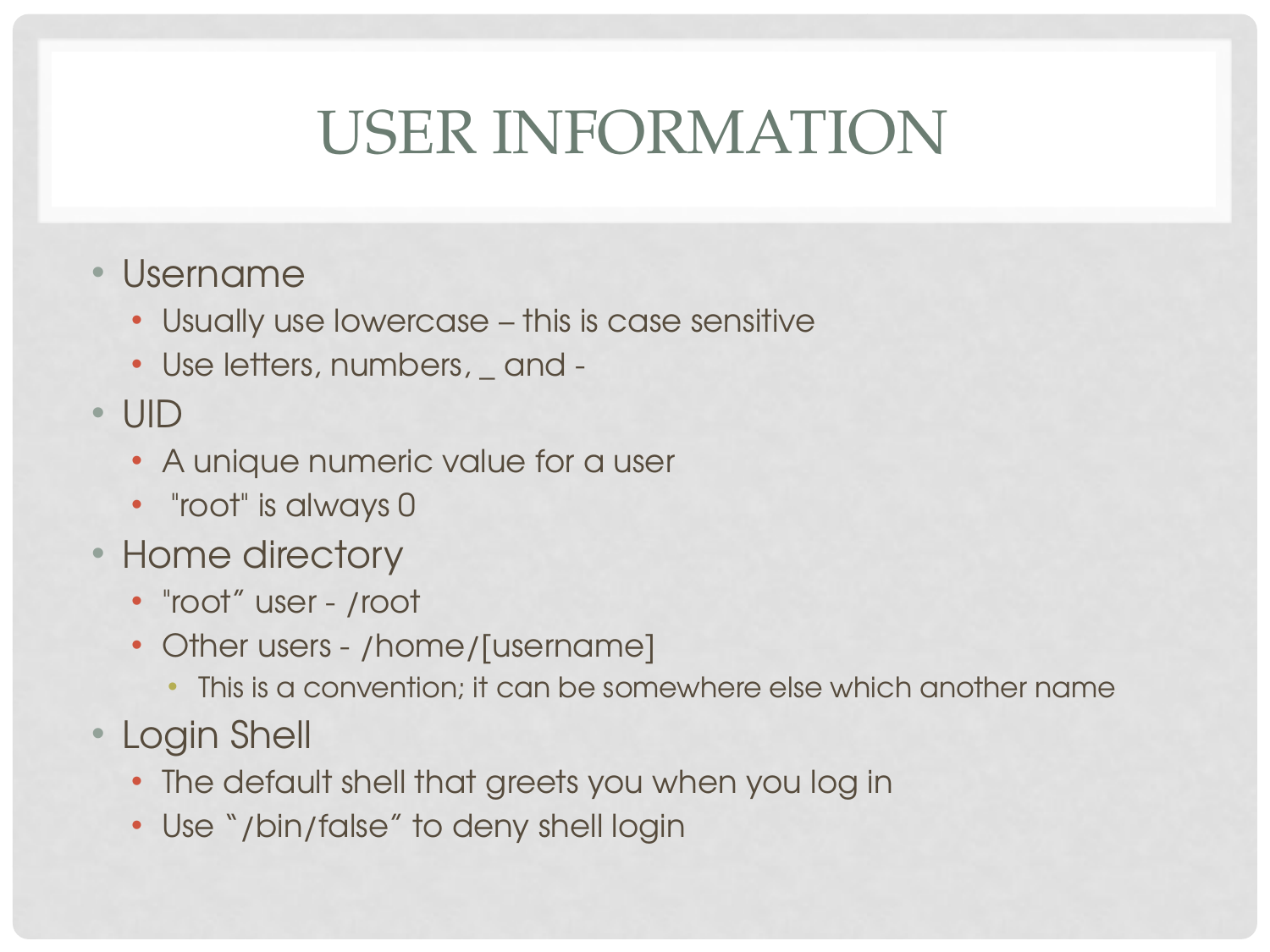

# User information
Username
Usually use lowercase – this is case sensitive
Use letters, numbers, _ and -
UID
A unique numeric value for a user
 "root" is always 0
Home directory
"root” user - /root
Other users - /home/[username]
This is a convention; it can be somewhere else which another name
Login Shell
The default shell that greets you when you log in
Use “/bin/false” to deny shell login